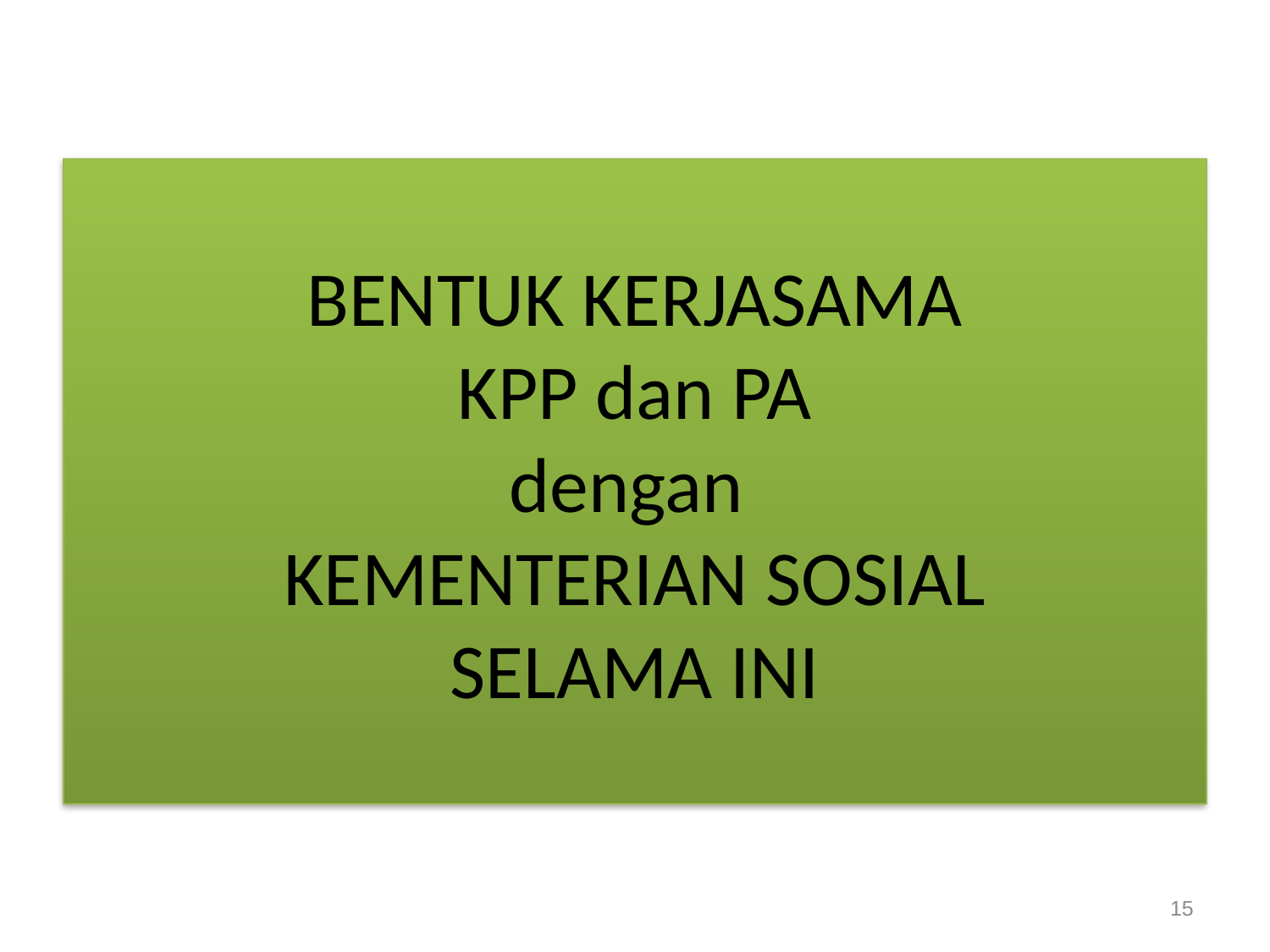

BENTUK KERJASAMA
KPP dan PA
dengan
KEMENTERIAN SOSIAL
SELAMA INI
15